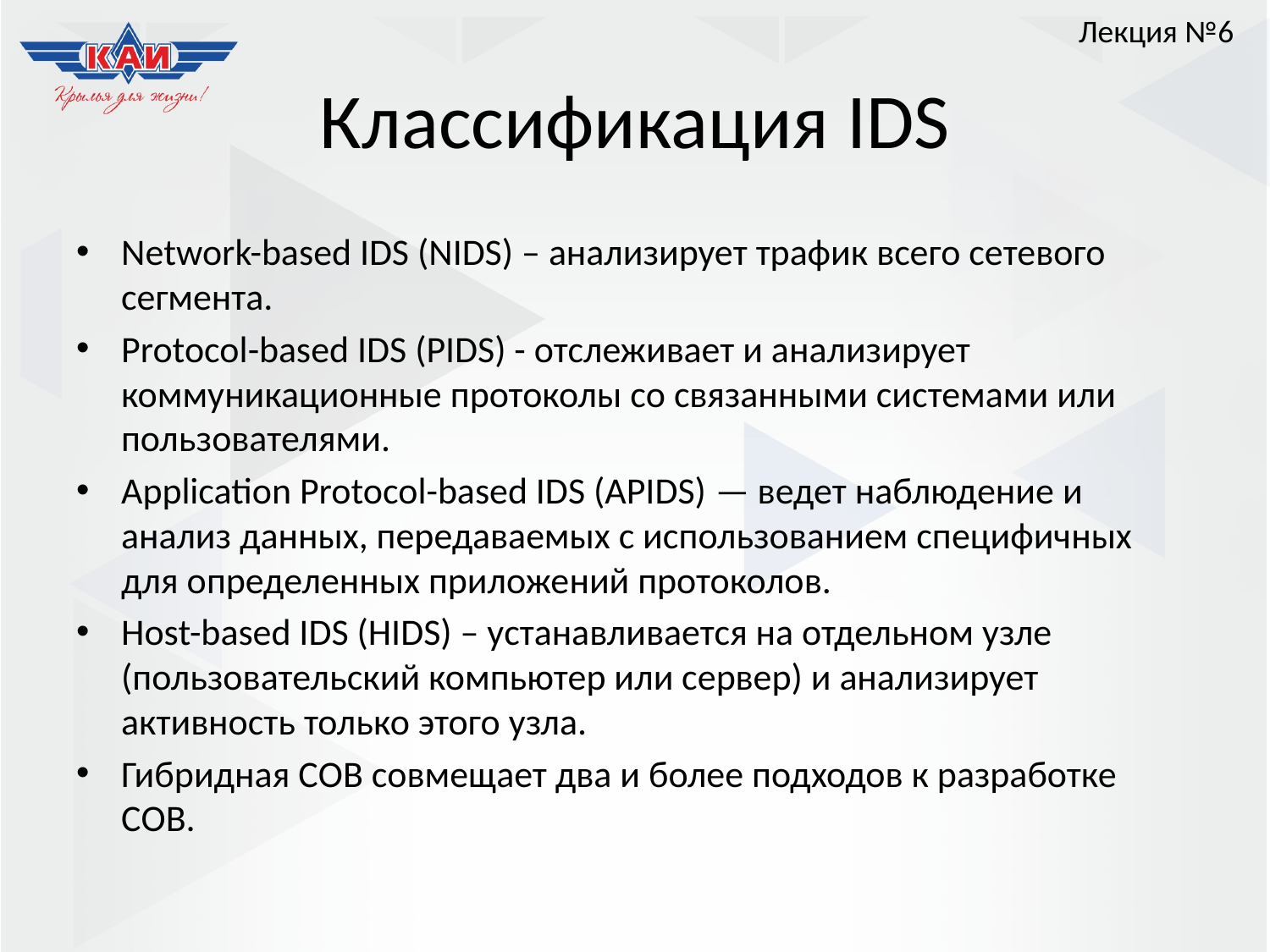

Лекция №6
# Классификация IDS
Network-based IDS (NIDS) – анализирует трафик всего сетевого сегмента.
Protocol-based IDS (PIDS) - отслеживает и анализирует коммуникационные протоколы со связанными системами или пользователями.
Application Protocol-based IDS (APIDS) — ведет наблюдение и анализ данных, передаваемых с использованием специфичных для определенных приложений протоколов.
Host-based IDS (HIDS) – устанавливается на отдельном узле (пользовательский компьютер или сервер) и анализирует активность только этого узла.
Гибридная СОВ совмещает два и более подходов к разработке СОВ.